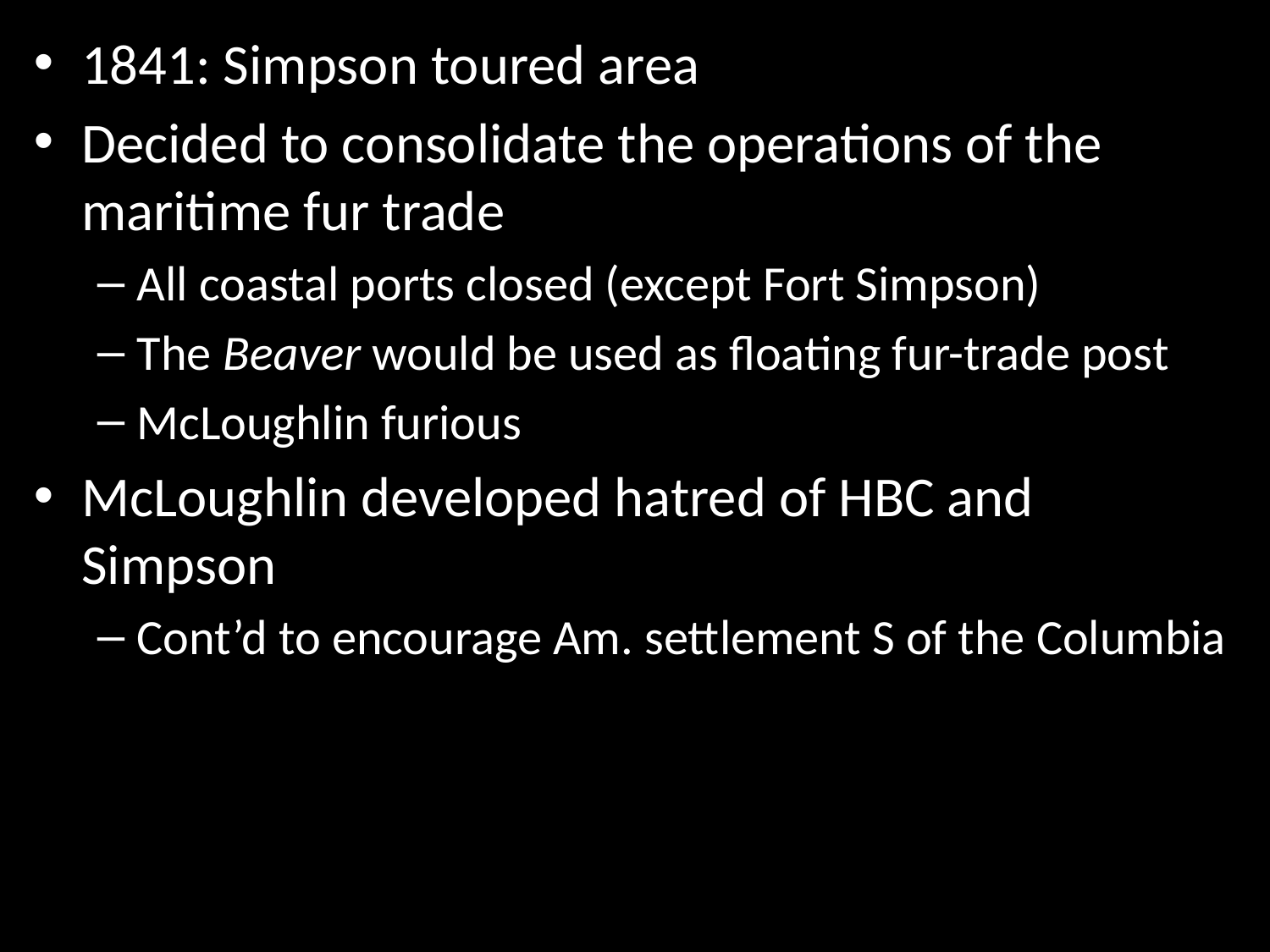

1841: Simpson toured area
Decided to consolidate the operations of the maritime fur trade
All coastal ports closed (except Fort Simpson)
The Beaver would be used as floating fur-trade post
McLoughlin furious
McLoughlin developed hatred of HBC and Simpson
Cont’d to encourage Am. settlement S of the Columbia